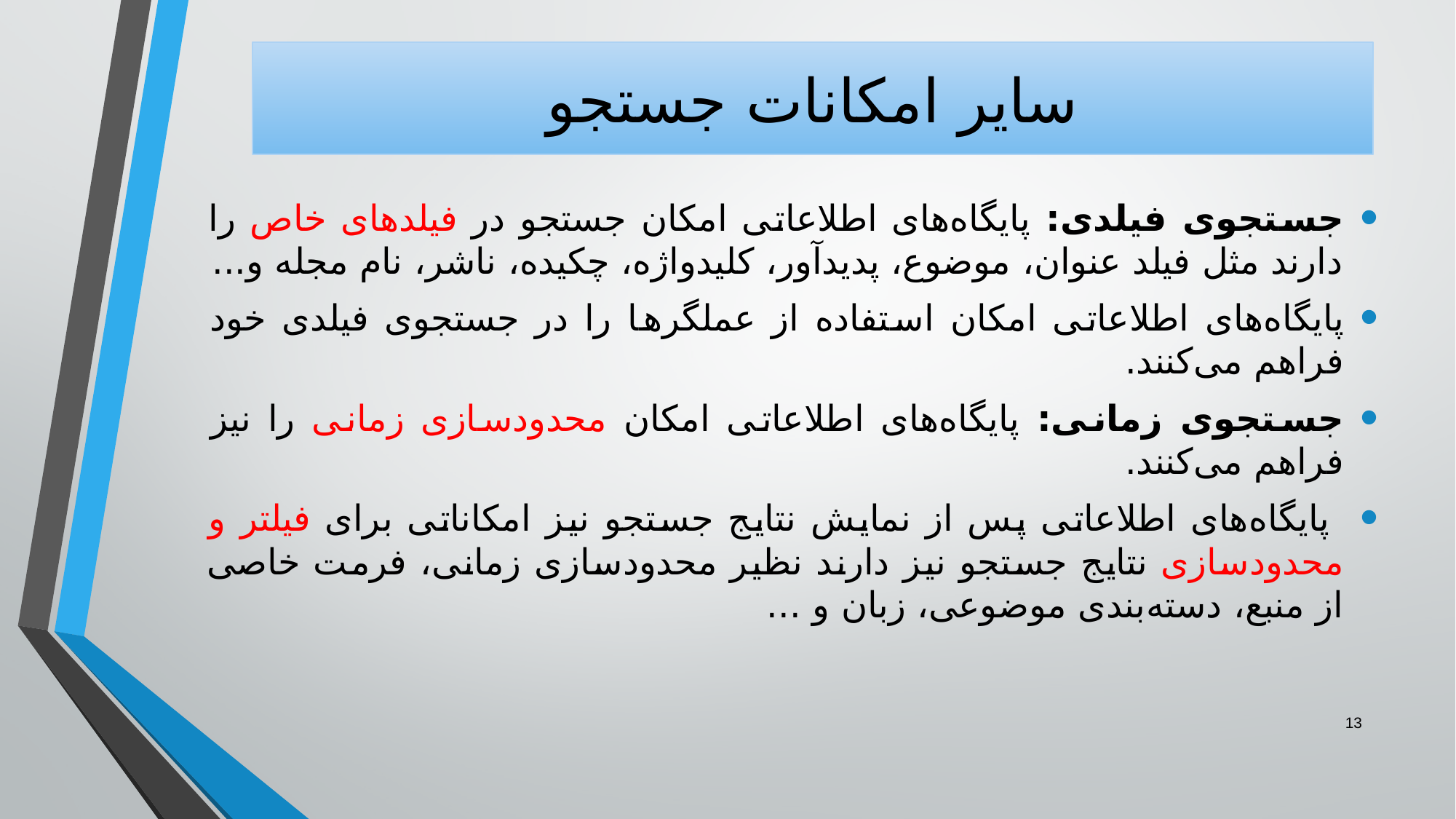

# سایر امکانات جستجو
جستجوی فیلدی: پایگاه‌های اطلاعاتی امکان جستجو در فیلدهای خاص را دارند مثل فیلد عنوان، موضوع، پدیدآور، کلیدواژه، چکیده، ناشر، نام مجله و...
پایگاه‌های اطلاعاتی امکان استفاده از عملگرها را در جستجوی فیلدی خود فراهم می‌کنند.
جستجوی زمانی: پایگاه‌های اطلاعاتی امکان محدودسازی زمانی را نیز فراهم می‌کنند.
 پایگاه‌های اطلاعاتی پس از نمایش نتایج جستجو نیز امکاناتی برای فیلتر و محدودسازی نتایج جستجو نیز دارند نظیر محدودسازی زمانی، فرمت خاصی از منبع، دسته‌بندی موضوعی، زبان و ...
13